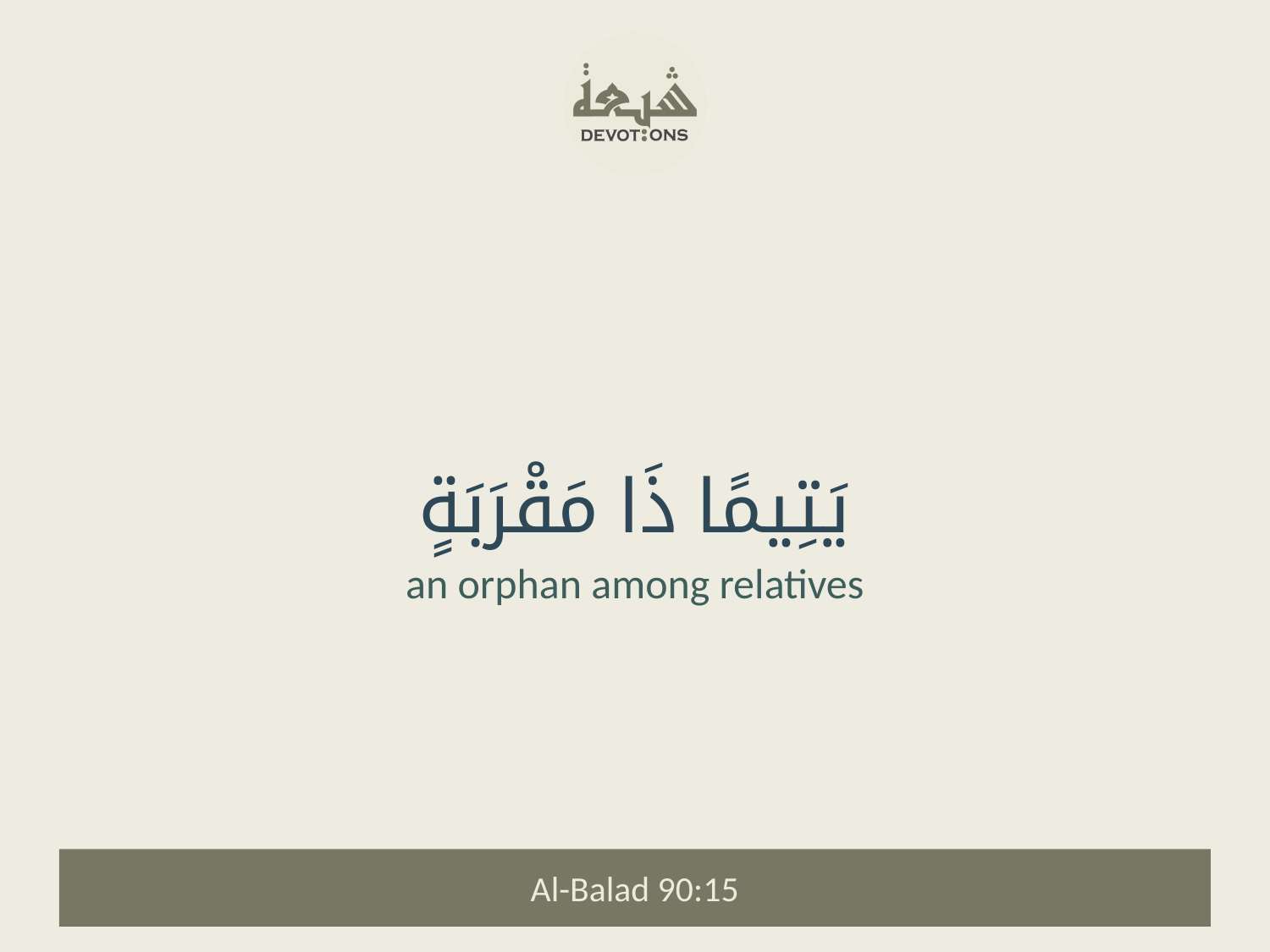

يَتِيمًا ذَا مَقْرَبَةٍ
an orphan among relatives
Al-Balad 90:15